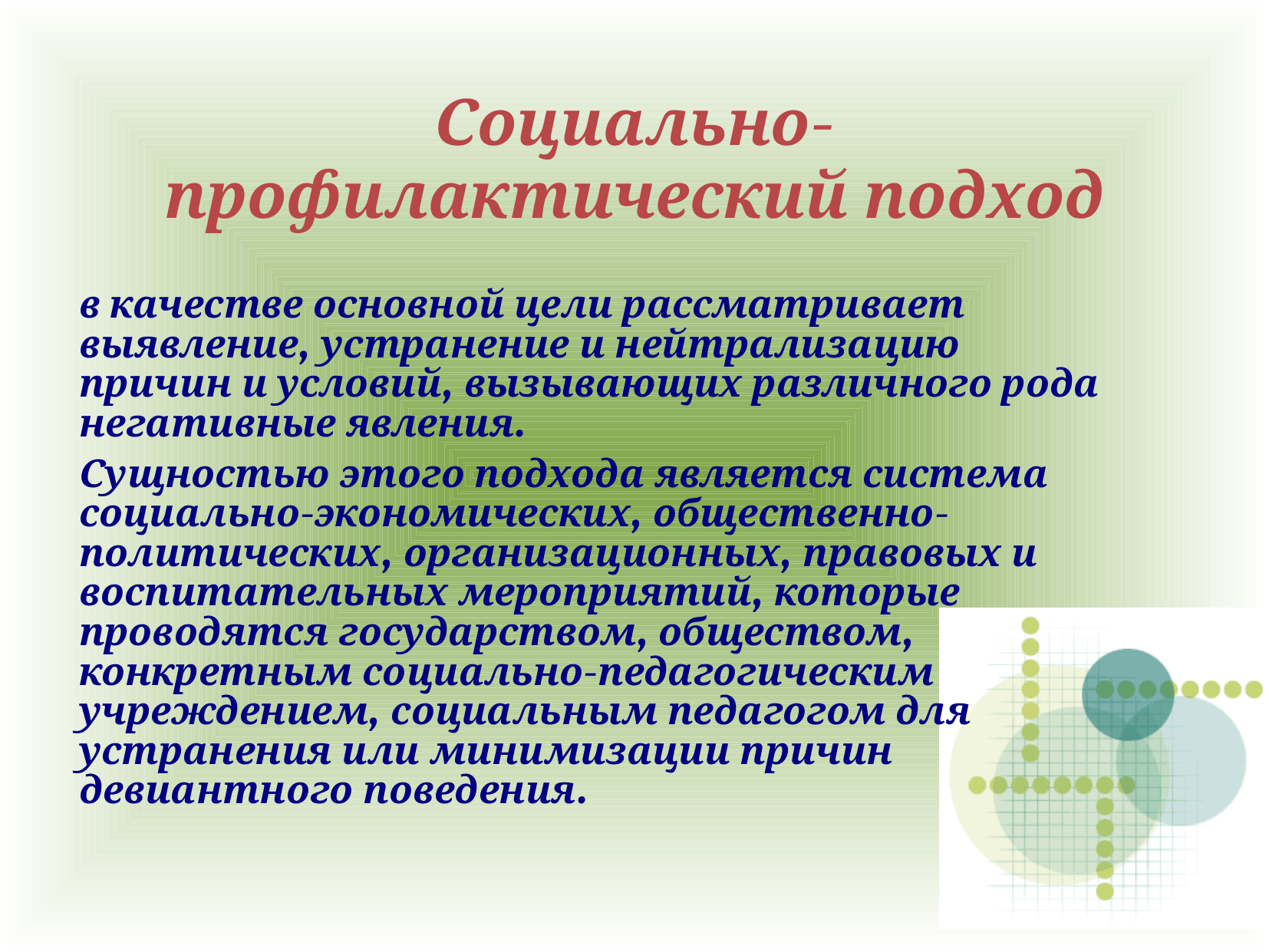

# Социально-профилактический подход
в качестве основной цели рассматривает выявление, устранение и нейтрализацию причин и условий, вызывающих различного рода негативные явления.
Сущностью этого подхода является система социально-экономических, общественно-политических, организационных, правовых и воспитательных мероприятий, которые проводятся государством, обществом, конкретным социально-педагогическим учреждением, социальным педагогом для устранения или минимизации причин девиантного поведения.